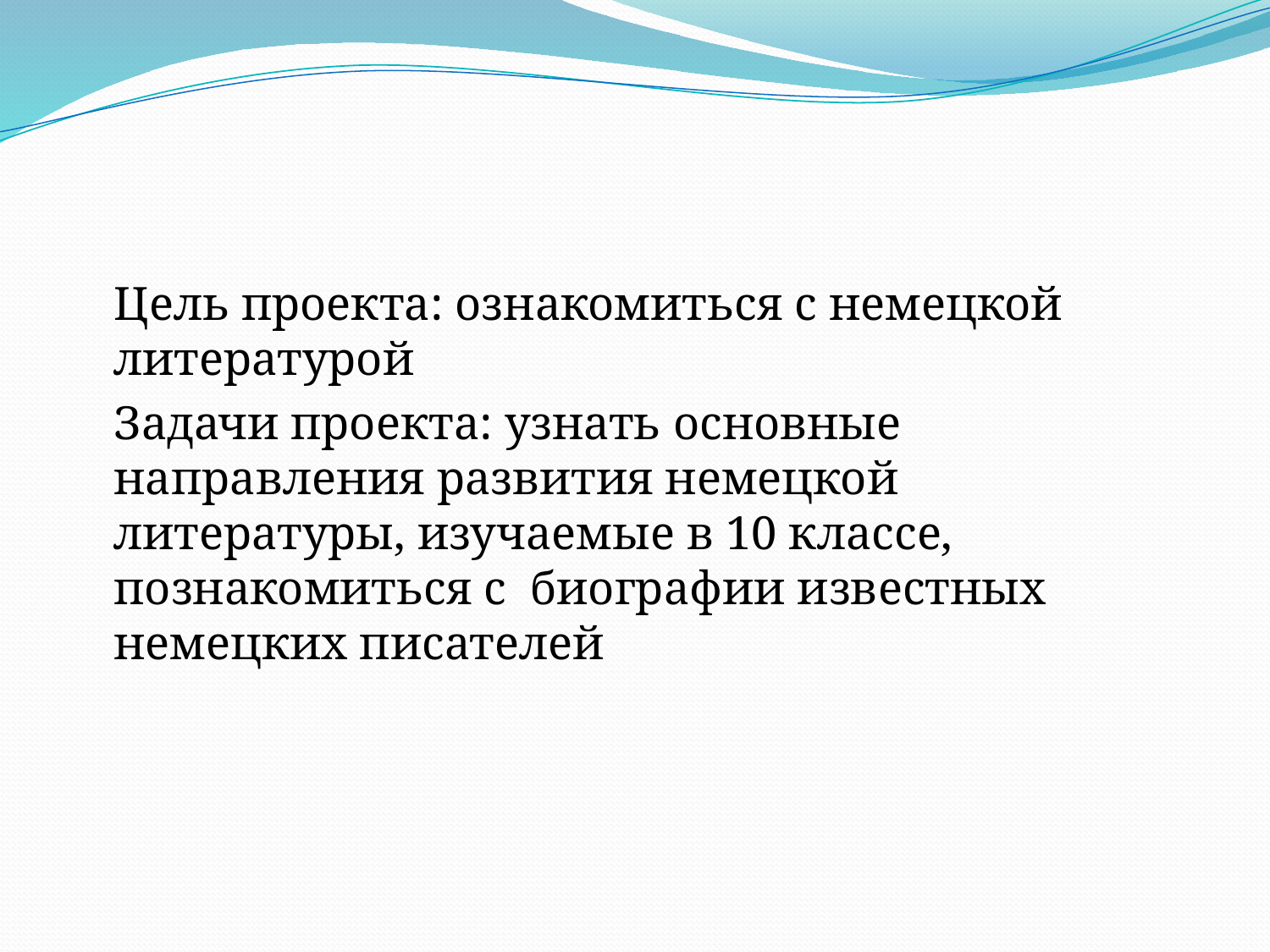

#
 	Цель проекта: ознакомиться с немецкой литературой
	Задачи проекта: узнать основные направления развития немецкой литературы, изучаемые в 10 классе, познакомиться с  биографии известных немецких писателей